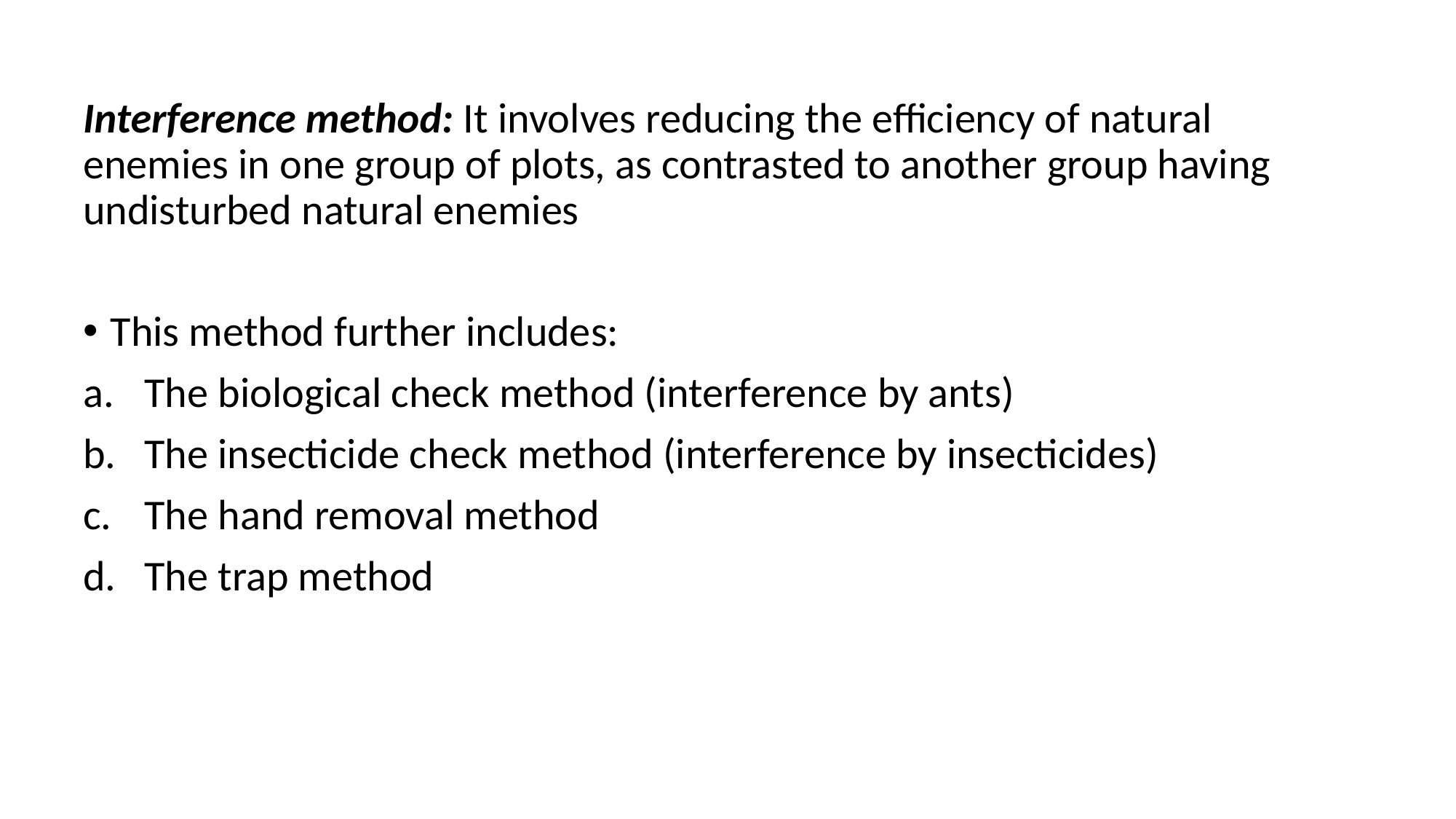

Interference method: It involves reducing the efficiency of natural enemies in one group of plots, as contrasted to another group having undisturbed natural enemies

This method further includes:
The biological check method (interference by ants)
The insecticide check method (interference by insecticides)
The hand removal method
The trap method